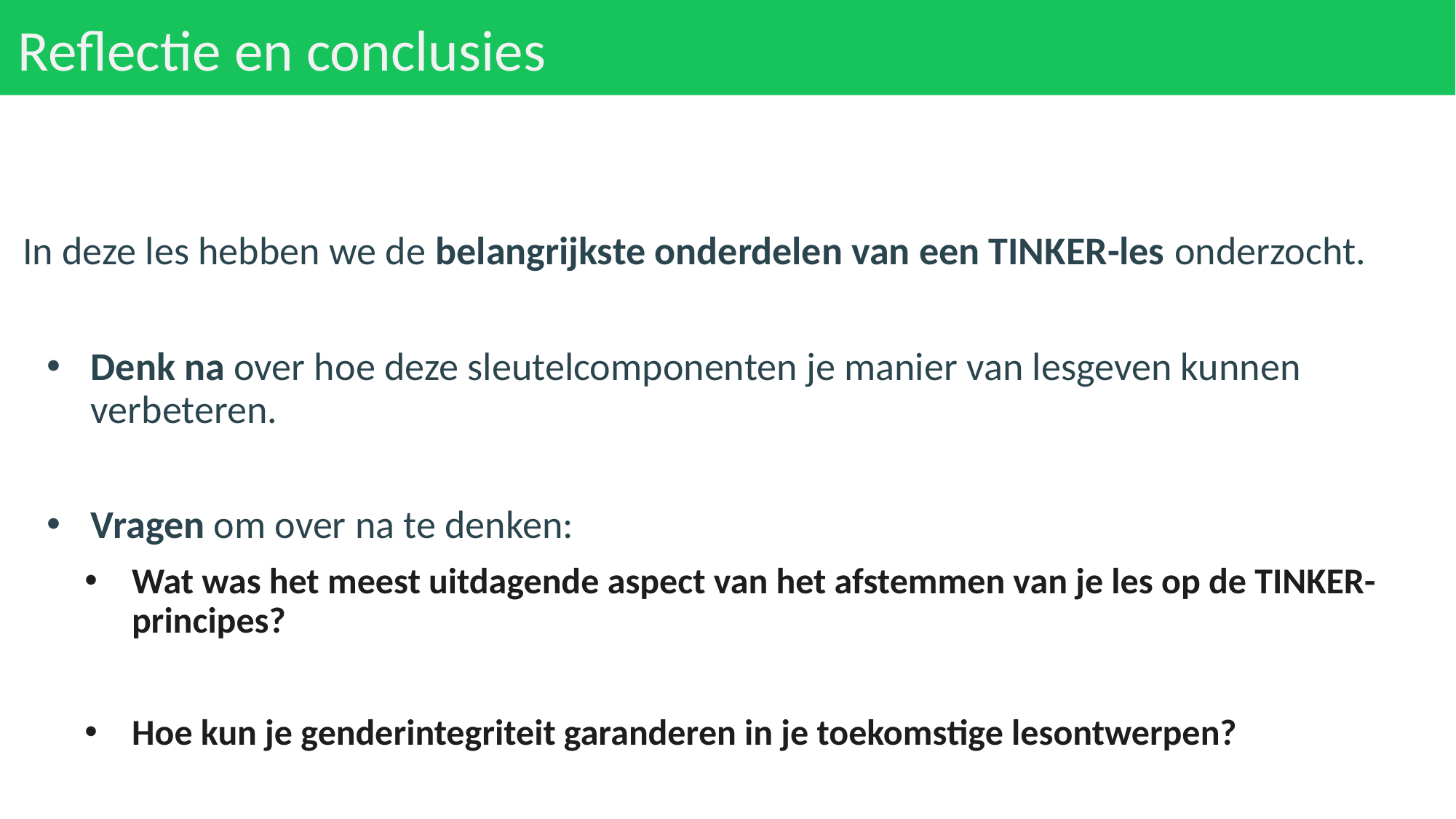

# Reflectie en conclusies

In deze les hebben we de belangrijkste onderdelen van een TINKER-les onderzocht.

Denk na over hoe deze sleutelcomponenten je manier van lesgeven kunnen verbeteren.

Vragen om over na te denken:
Wat was het meest uitdagende aspect van het afstemmen van je les op de TINKER-principes?

Hoe kun je genderintegriteit garanderen in je toekomstige lesontwerpen?